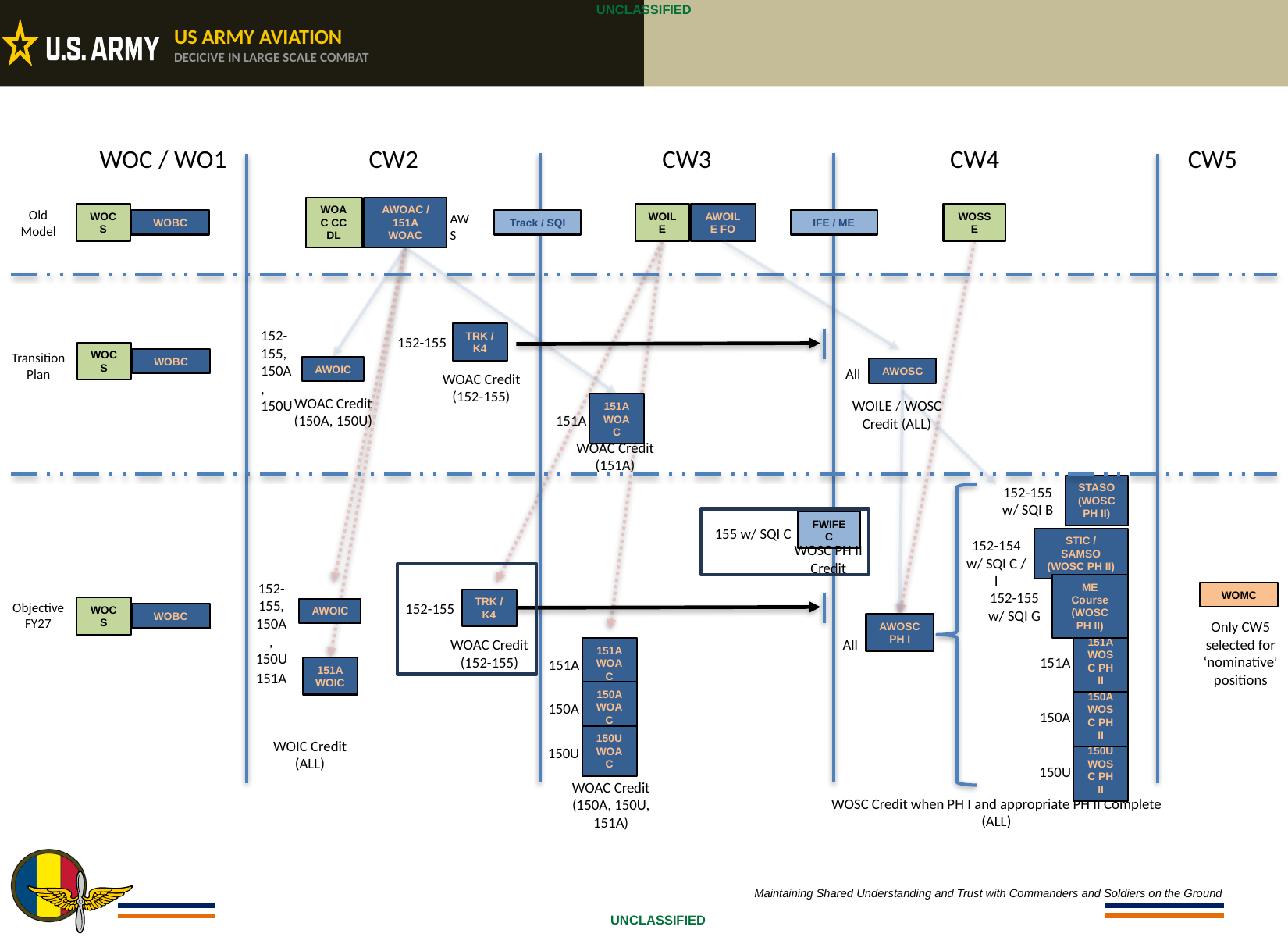

WOC / WO1
CW2
CW3
CW4
CW5
WOAC CC DL
AWOAC / 151A WOAC
Old Model
WOCS
WOBC
WOILE
AWOILE FO
WOSSE
AWS
Track / SQI
IFE / ME
152-155, 150A, 150U
TRK / K4
152-155
WOCS
Transition Plan
WOBC
AWOIC
AWOSC
All
WOAC Credit (152-155)
WOAC Credit (150A, 150U)
WOILE / WOSC Credit (ALL)
151A WOAC
151A
WOAC Credit (151A)
STASO (WOSC PH II)
152-155 w/ SQI B

FWIFEC
155 w/ SQI C
WOSC PH II Credit
STIC / SAMSO (WOSC PH II)
152-154 w/ SQI C / I

152-155, 150A, 150U
ME Course (WOSC PH II)
152-155 w/ SQI G
WOMC
TRK / K4
Objective FY27
152-155
WOCS
AWOIC
WOBC
Only CW5 selected for ‘nominative’ positions
AWOSC PH I
151A WOSC PH II
151A
150A WOSC PH II
150A
150U WOSC PH II
150U
All
WOAC Credit (152-155)
151A WOAC
151A
150A WOAC
150A
150U WOAC
150U
151A WOIC
151A
WOIC Credit (ALL)
WOAC Credit (150A, 150U, 151A)
WOSC Credit when PH I and appropriate PH II Complete (ALL)